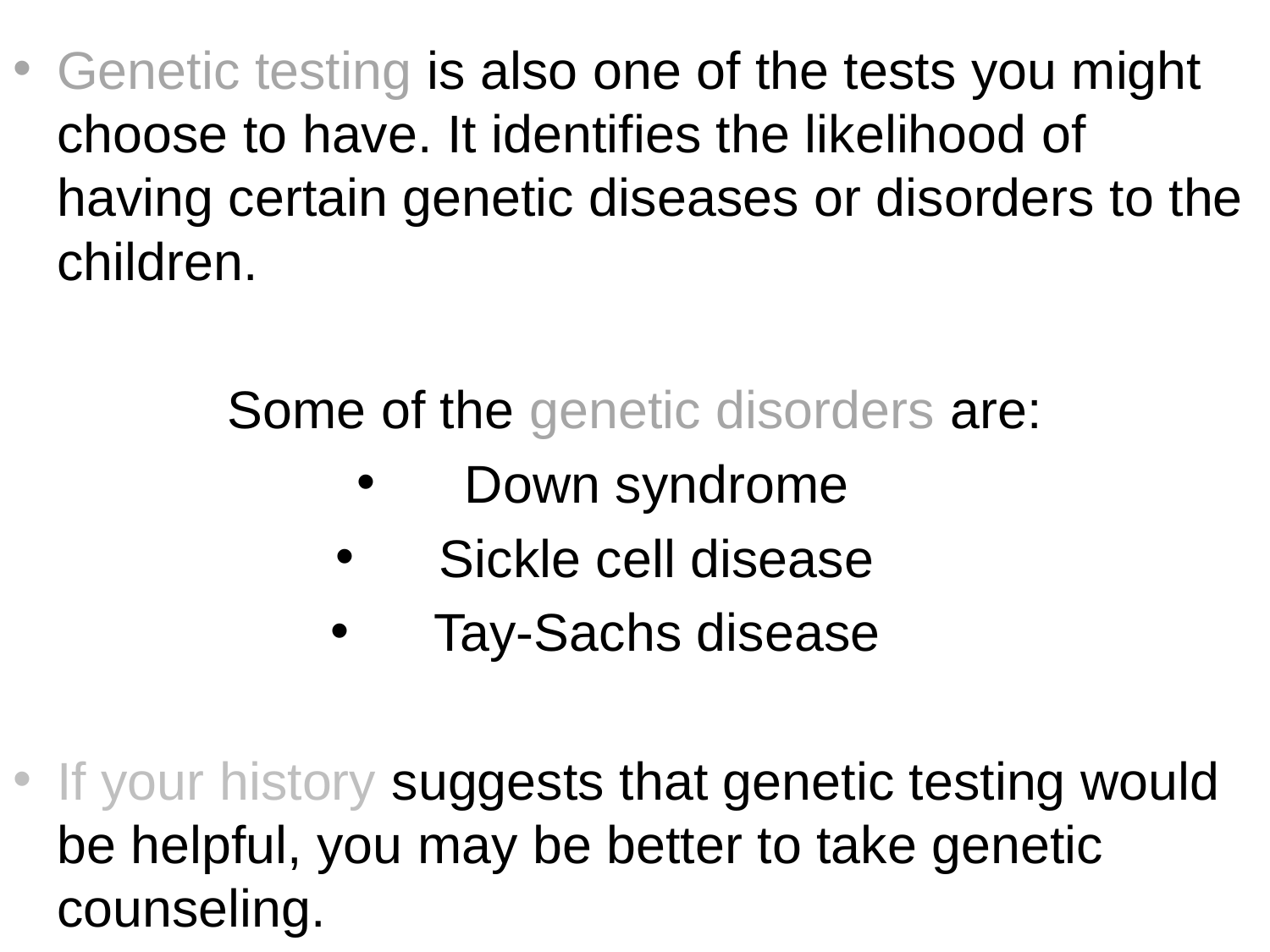

Genetic testing is also one of the tests you might choose to have. It identifies the likelihood of having certain genetic diseases or disorders to the children.

Some of the genetic disorders are:
Down syndrome
Sickle cell disease
Tay-Sachs disease

If your history suggests that genetic testing would be helpful, you may be better to take genetic counseling.